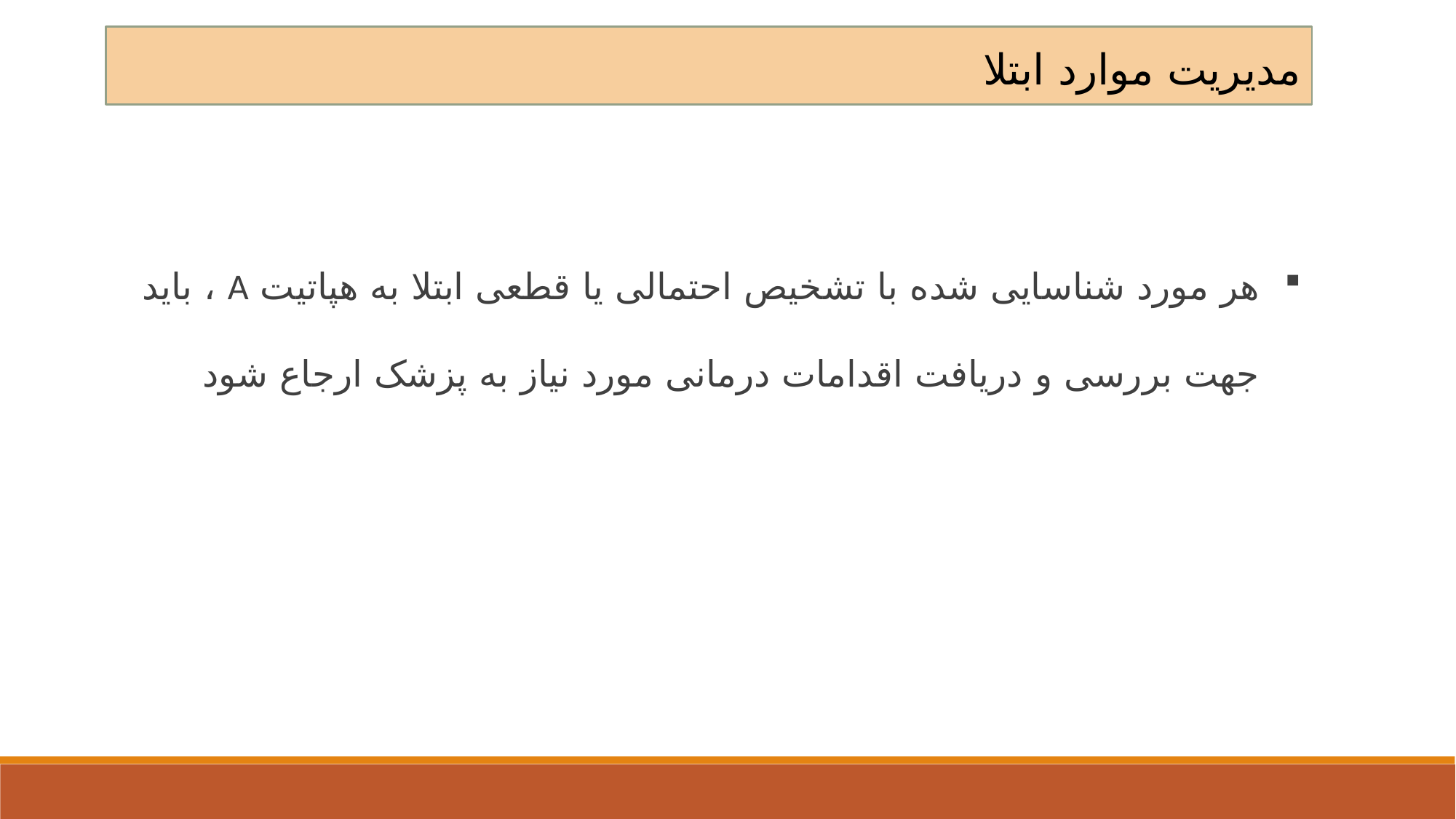

مدیریت موارد ابتلا
هر مورد شناسایی شده با تشخیص احتمالی یا قطعی ابتلا به هپاتیت A ، باید جهت بررسی و دریافت اقدامات درمانی مورد نیاز به پزشک ارجاع شود